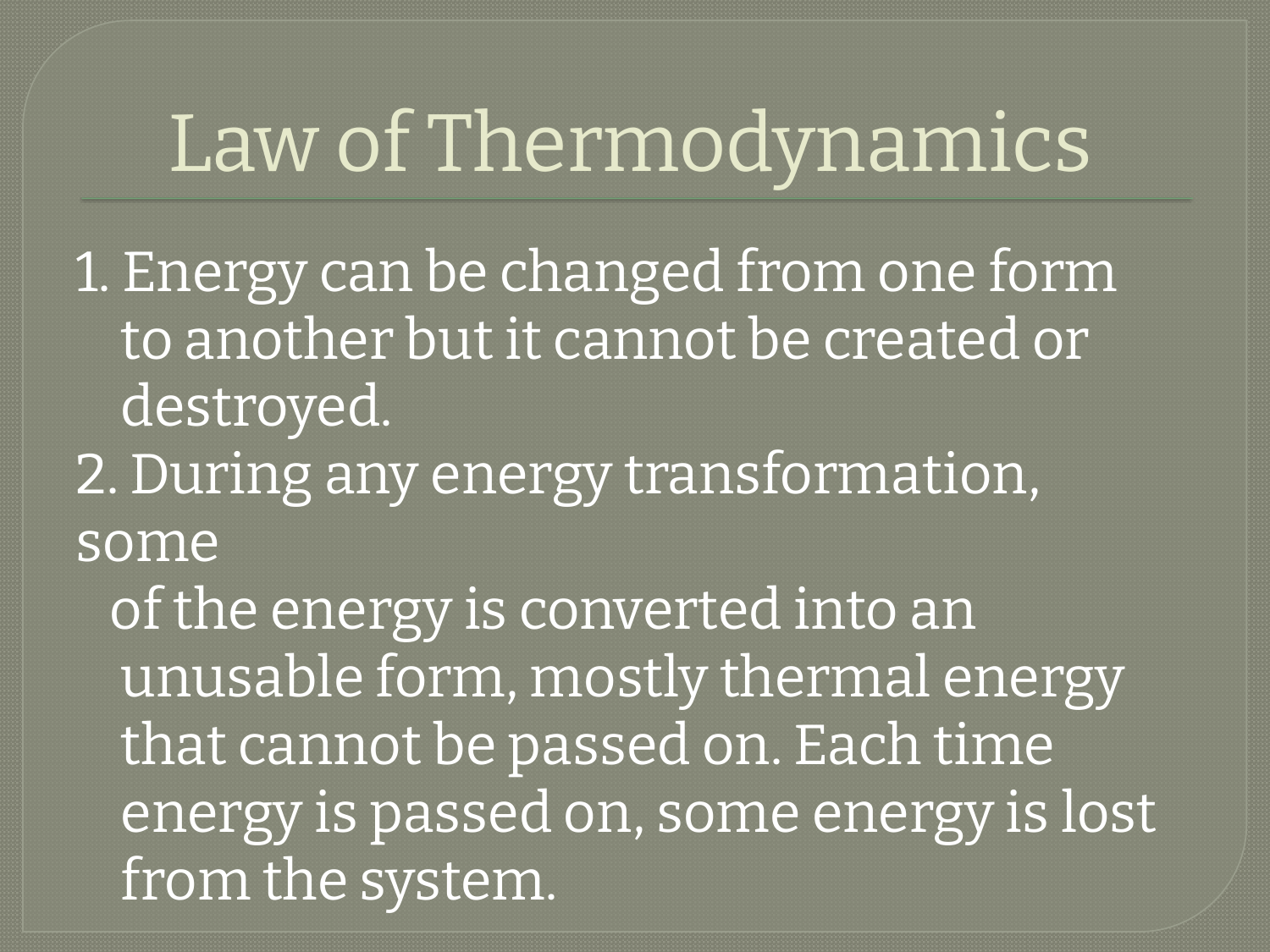

# Law of Thermodynamics
1. Energy can be changed from one form
    to another but it cannot be created or
    destroyed.
2. During any energy transformation, some
   of the energy is converted into an
    unusable form, mostly thermal energy
    that cannot be passed on. Each time
    energy is passed on, some energy is lost
    from the system.